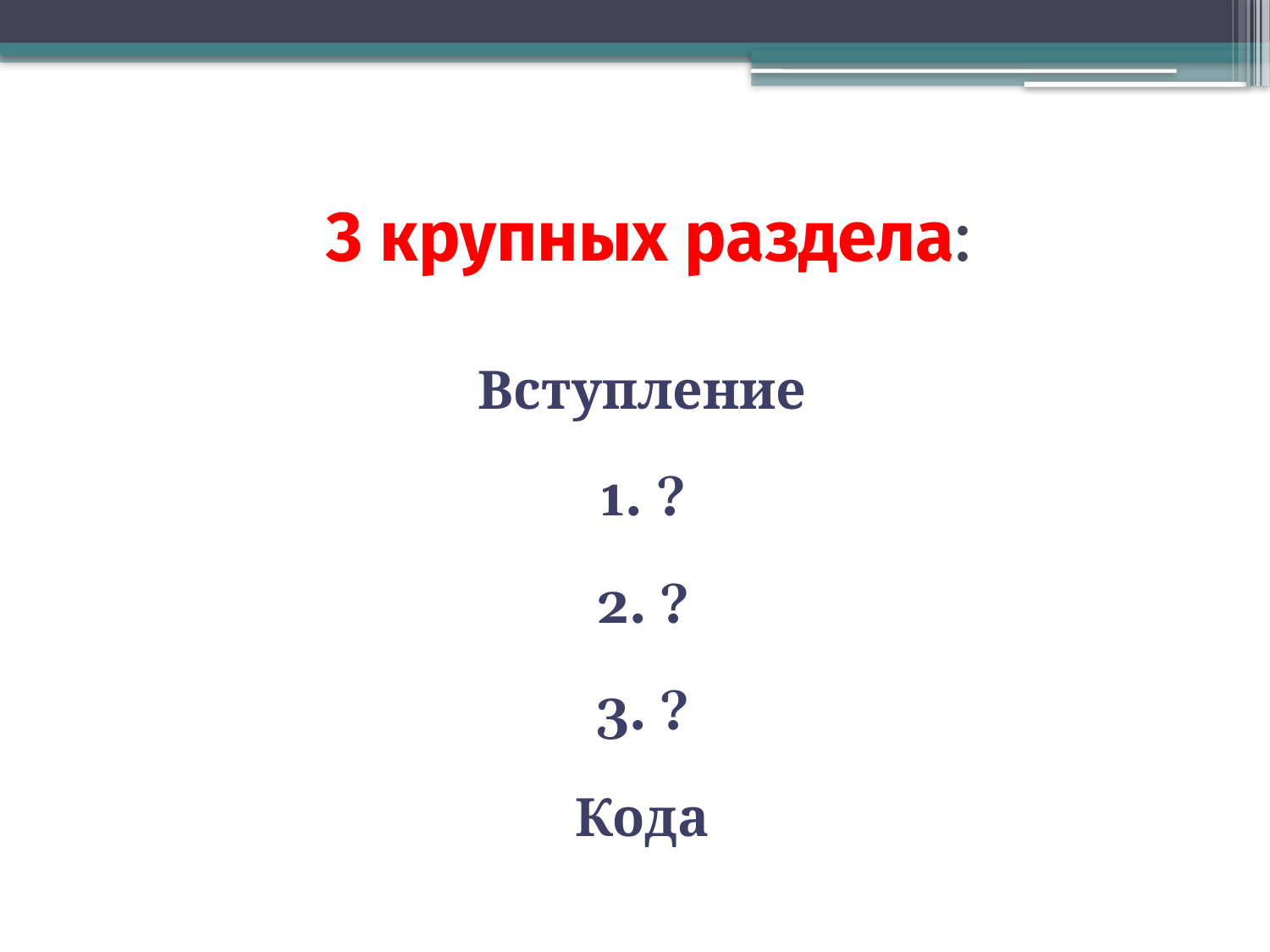

# 3 крупных раздела:
Вступление
1. ?
2. ?
3. ?
Кода